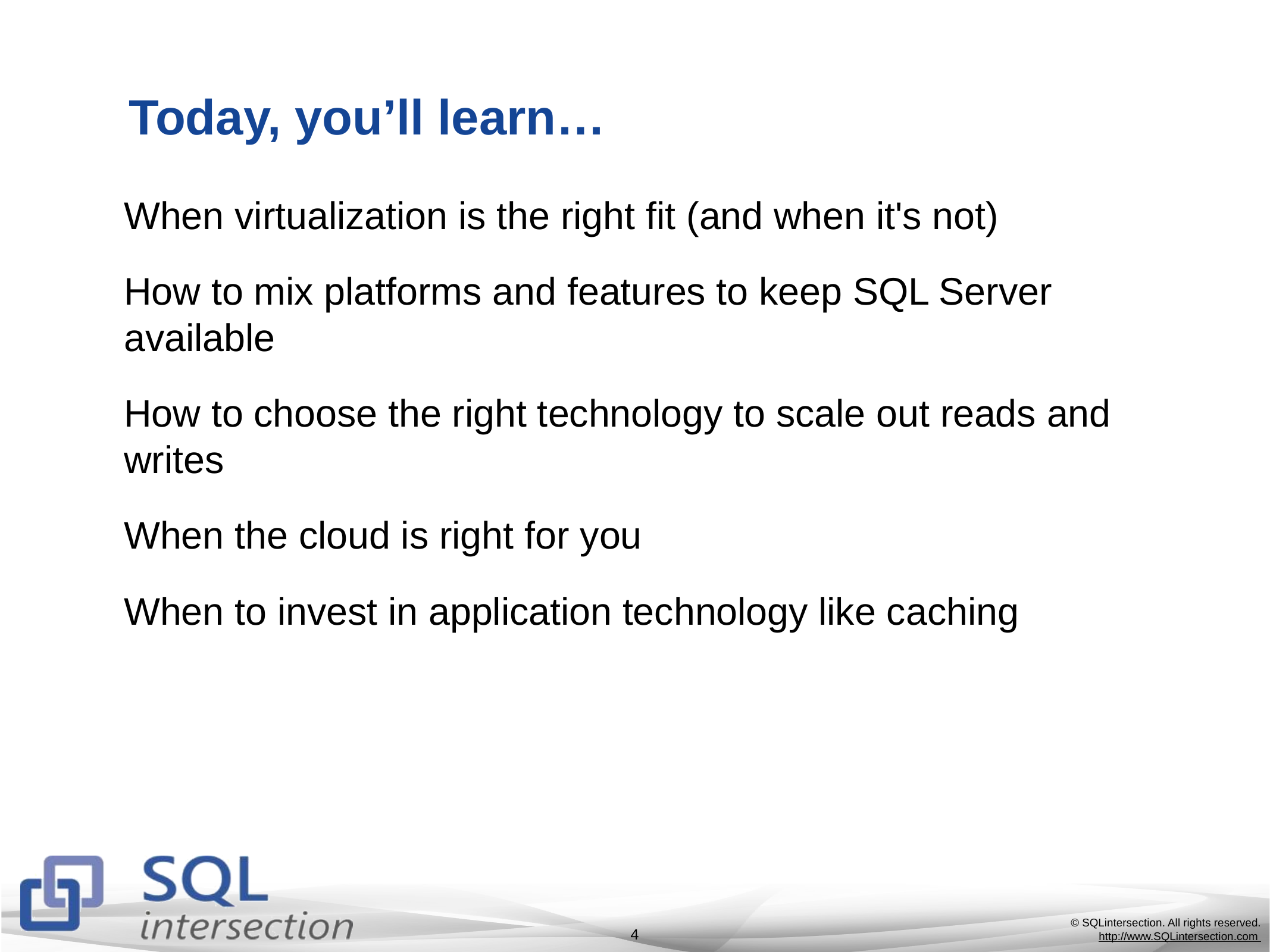

# Today, you’ll learn…
When virtualization is the right fit (and when it's not)
How to mix platforms and features to keep SQL Server available
How to choose the right technology to scale out reads and writes
When the cloud is right for you
When to invest in application technology like caching